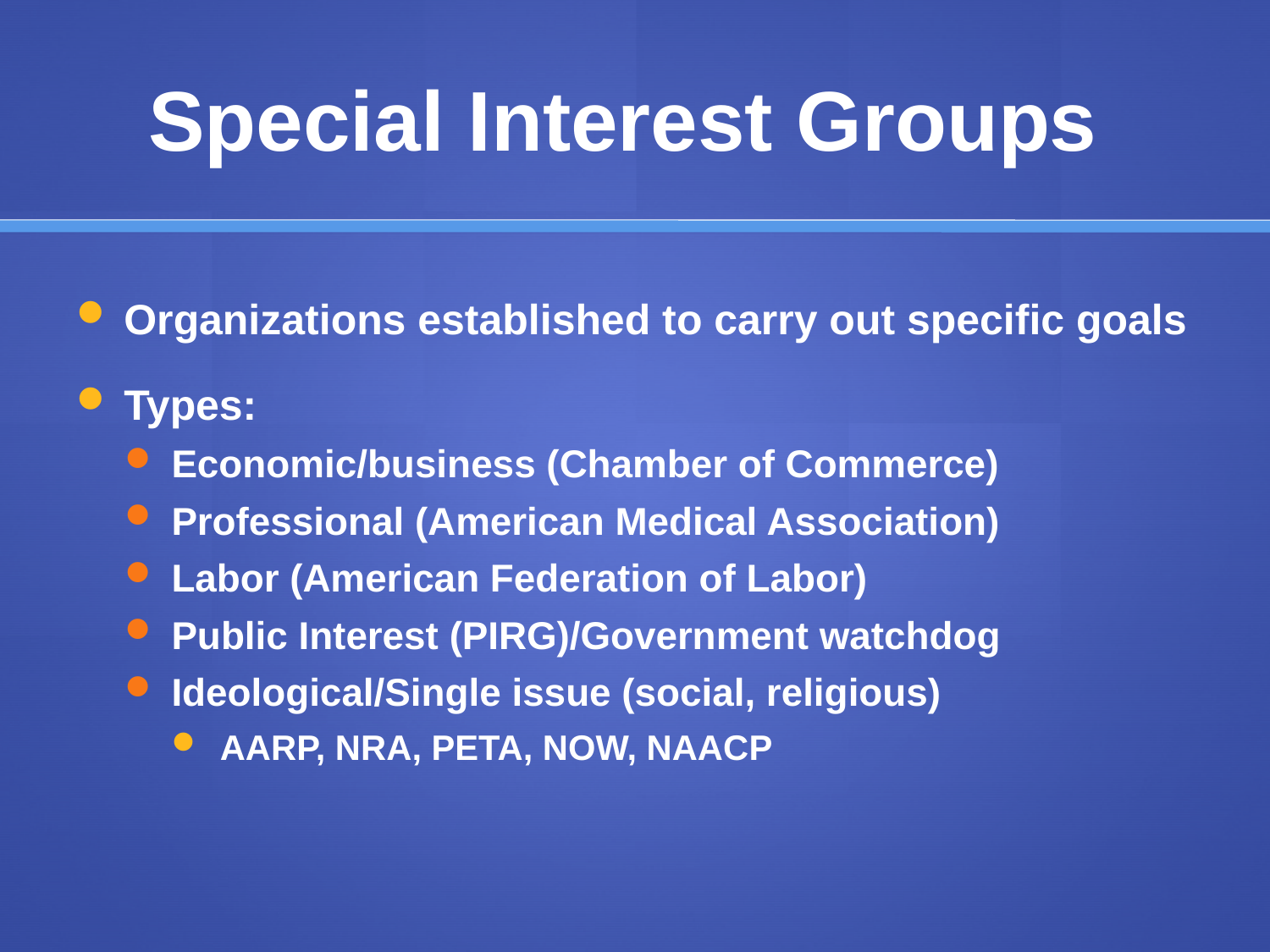

# Special Interest Groups
Organizations established to carry out specific goals
Types:
Economic/business (Chamber of Commerce)
Professional (American Medical Association)
Labor (American Federation of Labor)
Public Interest (PIRG)/Government watchdog
Ideological/Single issue (social, religious)
AARP, NRA, PETA, NOW, NAACP